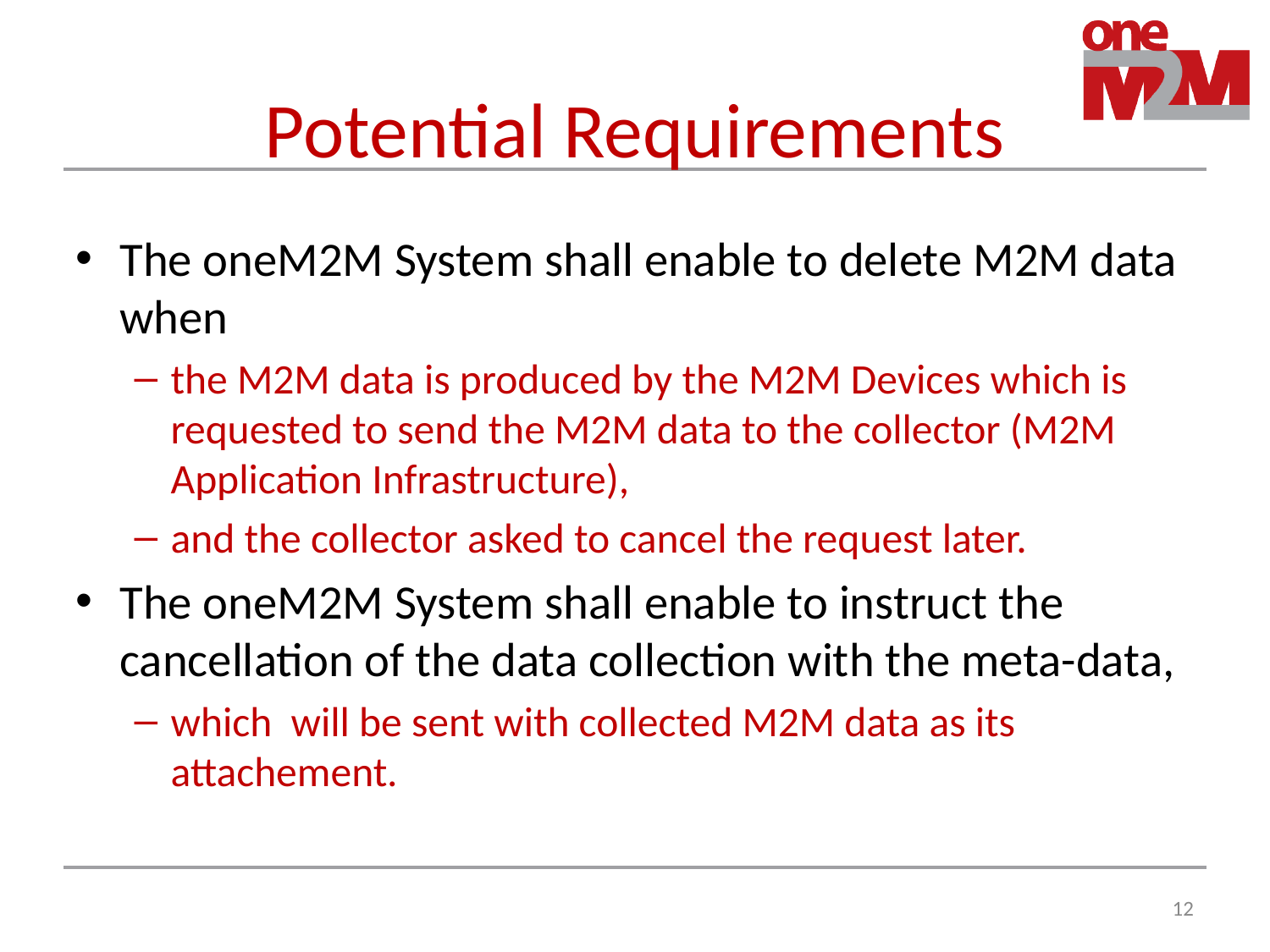

# Potential Requirements
The oneM2M System shall enable to delete M2M data when
the M2M data is produced by the M2M Devices which is requested to send the M2M data to the collector (M2M Application Infrastructure),
and the collector asked to cancel the request later.
The oneM2M System shall enable to instruct the cancellation of the data collection with the meta-data,
which  will be sent with collected M2M data as its attachement.
12